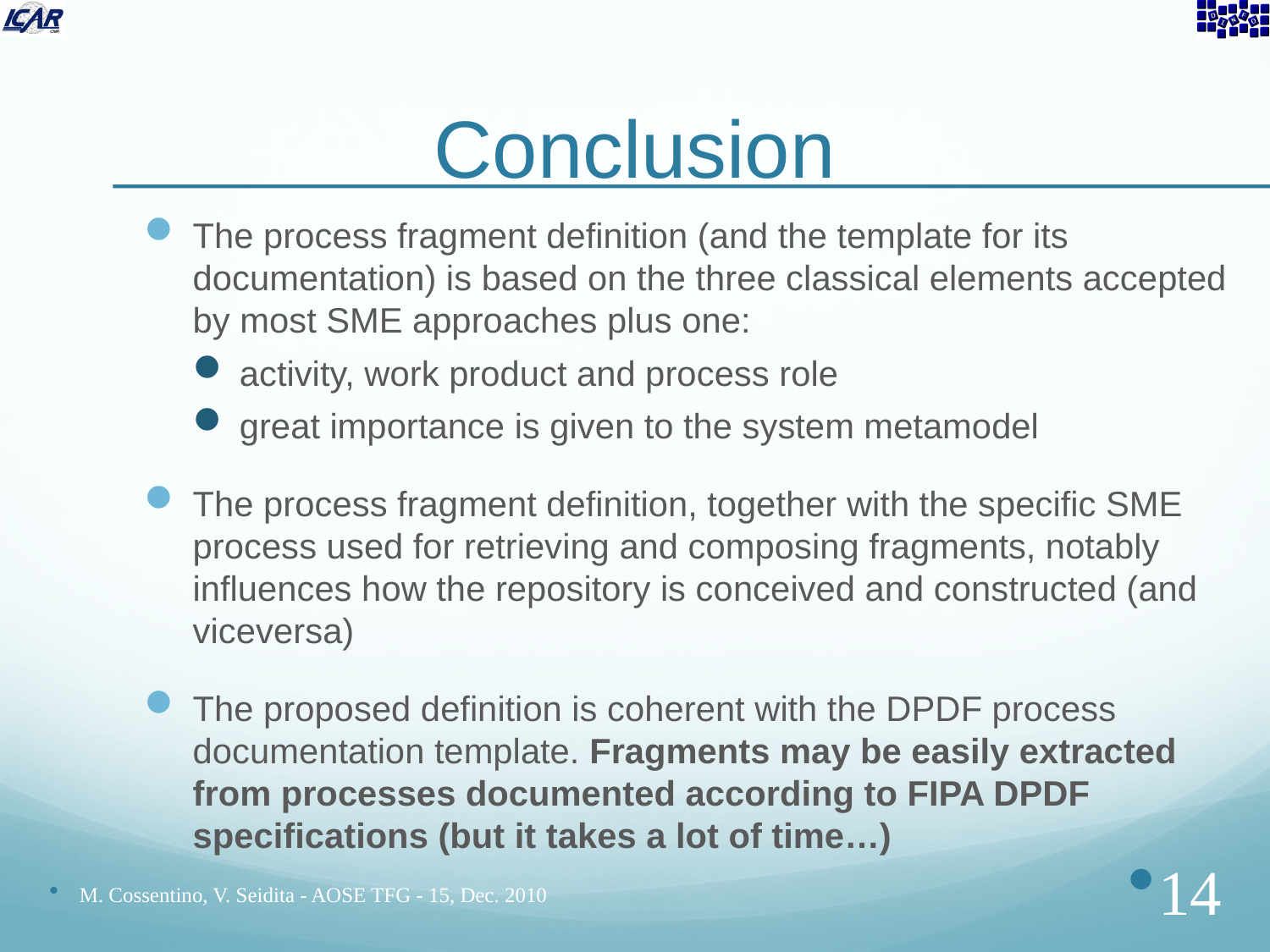

# Conclusion
The process fragment definition (and the template for its documentation) is based on the three classical elements accepted by most SME approaches plus one:
activity, work product and process role
great importance is given to the system metamodel
The process fragment definition, together with the specific SME process used for retrieving and composing fragments, notably influences how the repository is conceived and constructed (and viceversa)
The proposed definition is coherent with the DPDF process documentation template. Fragments may be easily extracted from processes documented according to FIPA DPDF specifications (but it takes a lot of time…)
M. Cossentino, V. Seidita - AOSE TFG - 15, Dec. 2010
14